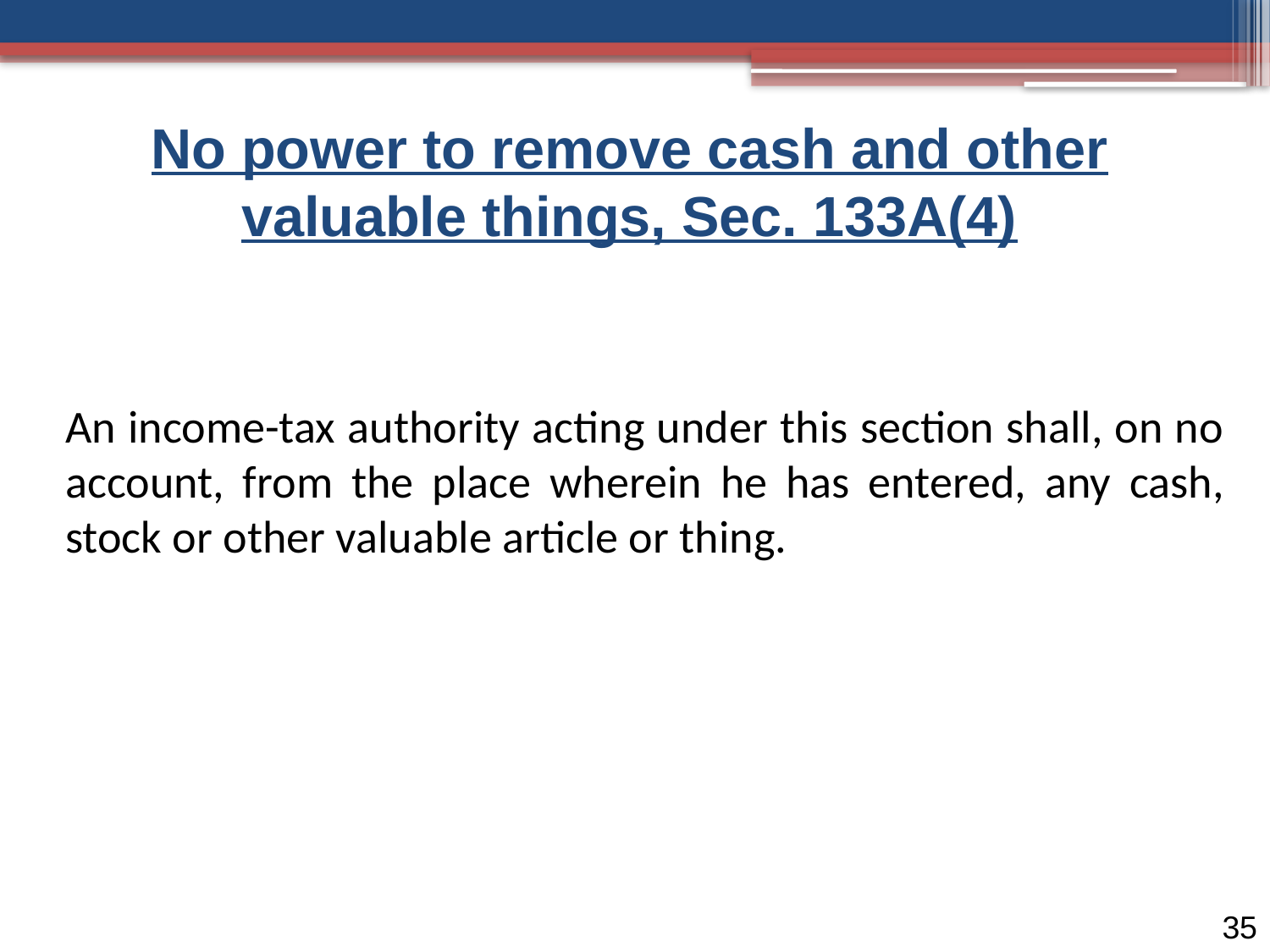

# No power to remove cash and other valuable things, Sec. 133A(4)

An income-tax authority acting under this section shall, on no account, from the place wherein he has entered, any cash, stock or other valuable article or thing.
35